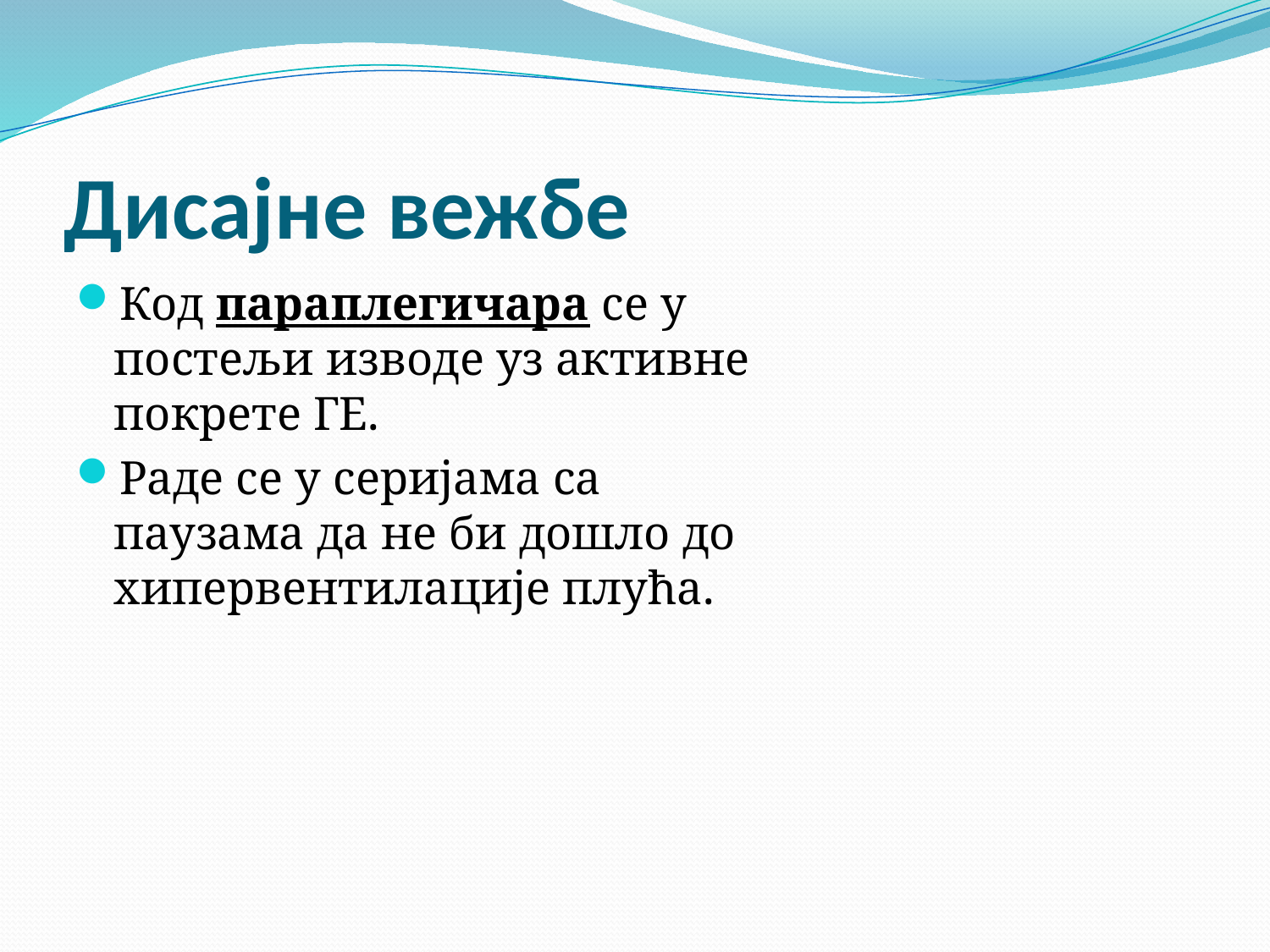

# Дисајне вежбе
Код параплегичара се у постељи изводе уз активне покрете ГЕ.
Раде се у серијама са паузама да не би дошло до хипервентилације плућа.